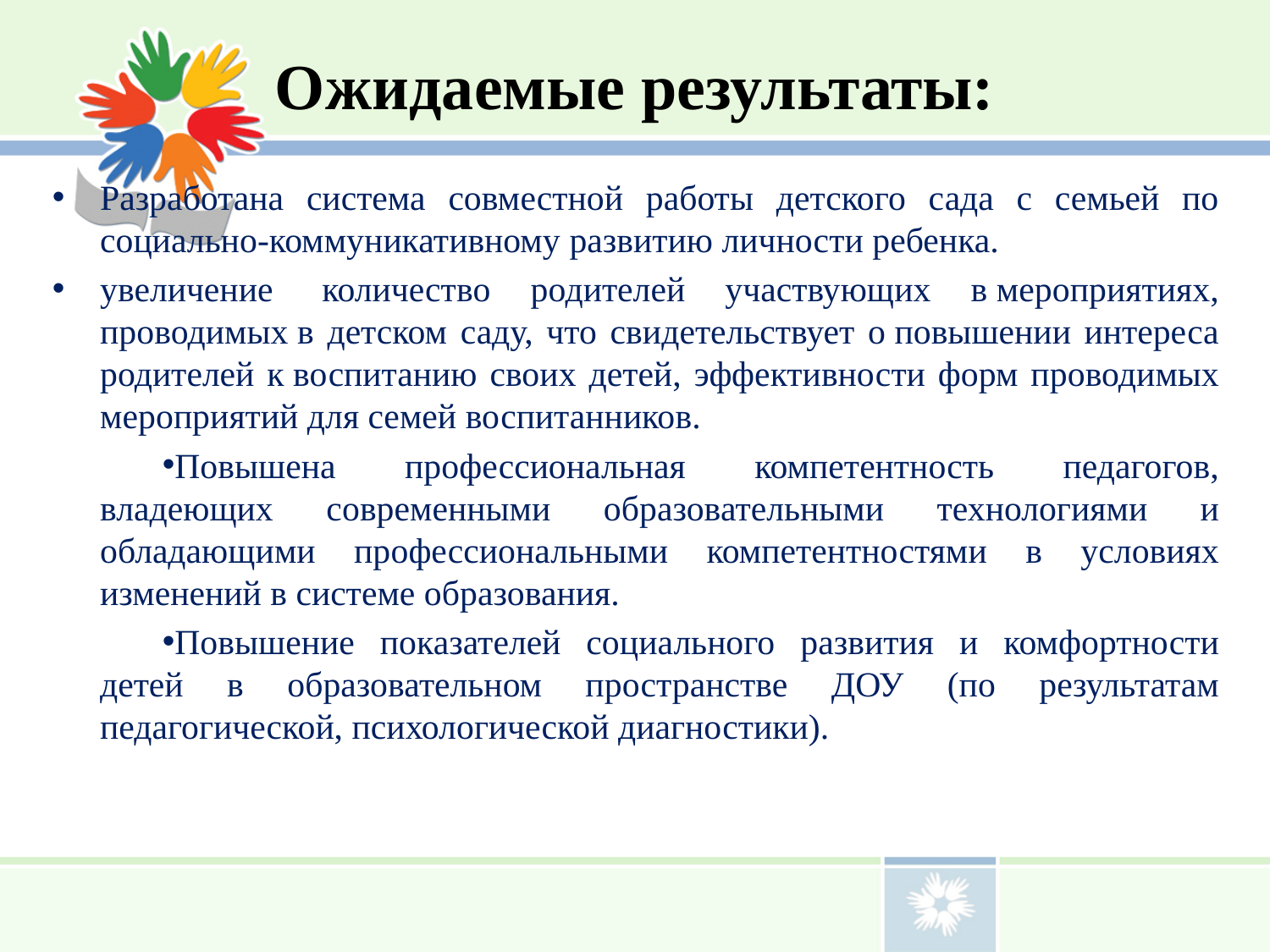

# Ожидаемые результаты:

Разработана система совместной работы детского сада с семьей по социально-коммуникативному развитию личности ребенка.
увеличение  количество родителей участвующих в мероприятиях, проводимых в детском саду, что свидетельствует о повышении интереса родителей к воспитанию своих детей, эффективности форм проводимых мероприятий для семей воспитанников.
Повышена профессиональная компетентность педагогов, владеющих современными образовательными технологиями и обладающими профессиональными компетентностями в условиях изменений в системе образования.
Повышение показателей социального развития и комфортности детей в образовательном пространстве ДОУ (по результатам педагогической, психологической диагностики).